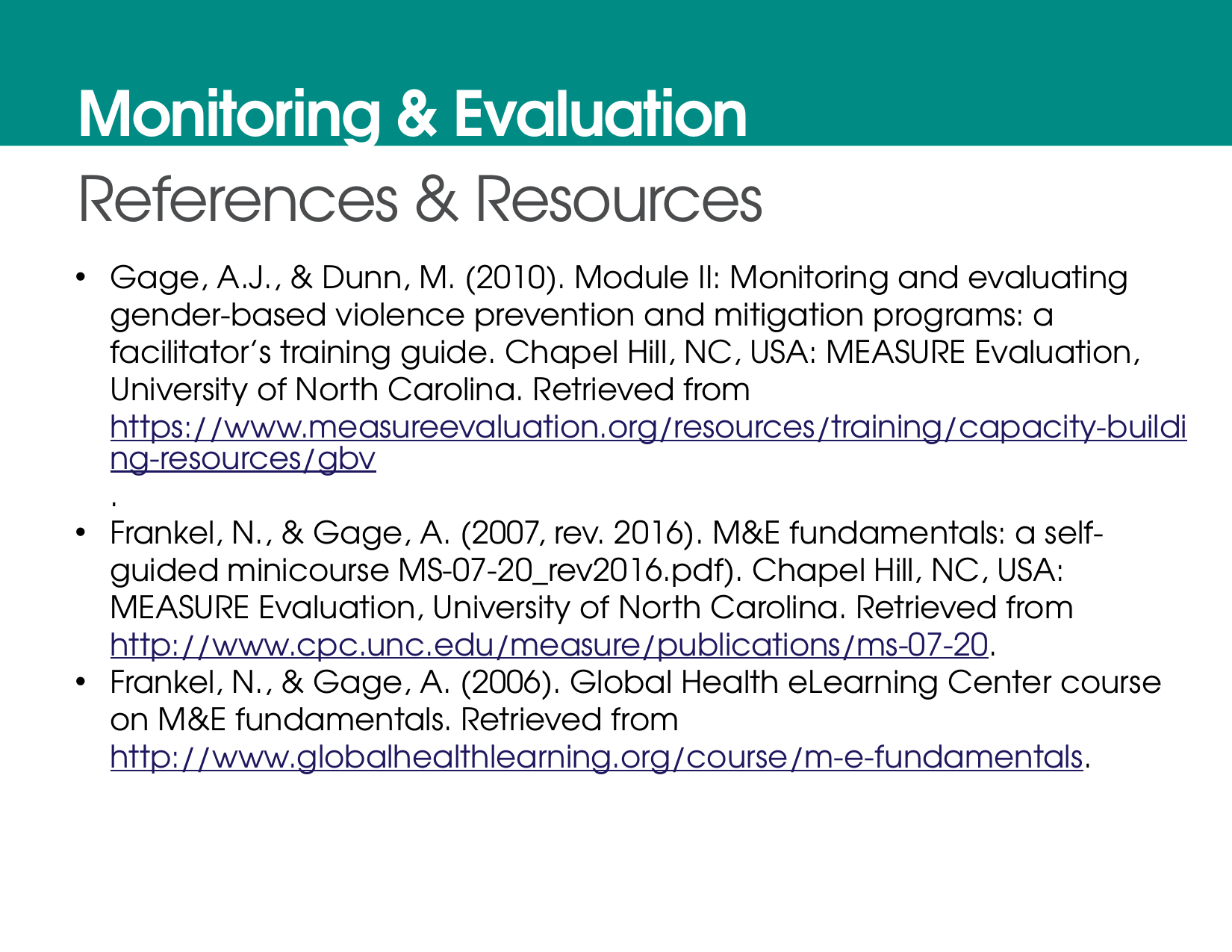

Monitoring & Evaluation
References & Resources
Gage, A.J., & Dunn, M. (2010). Module II: Monitoring and evaluating gender-based violence prevention and mitigation programs: a facilitator’s training guide. Chapel Hill, NC, USA: MEASURE Evaluation, University of North Carolina. Retrieved from https://www.measureevaluation.org/resources/training/capacity-building-resources/gbv.
Frankel, N., & Gage, A. (2007, rev. 2016). M&E fundamentals: a self-guided minicourse MS-07-20_rev2016.pdf). Chapel Hill, NC, USA: MEASURE Evaluation, University of North Carolina. Retrieved from http://www.cpc.unc.edu/measure/publications/ms-07-20.
Frankel, N., & Gage, A. (2006). Global Health eLearning Center course on M&E fundamentals. Retrieved from http://www.globalhealthlearning.org/course/m-e-fundamentals.